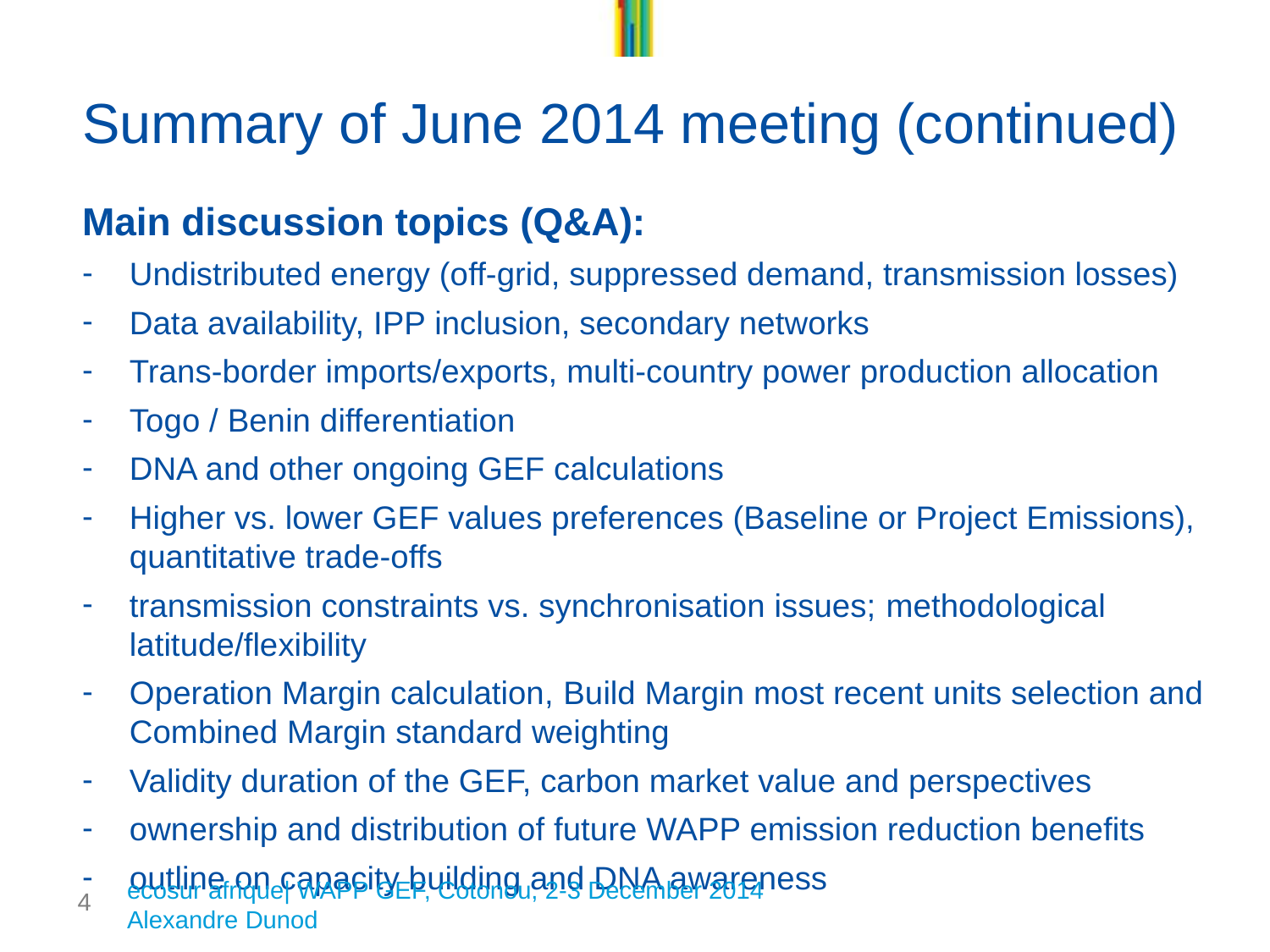

# Summary of June 2014 meeting (continued)
Main discussion topics (Q&A):
Undistributed energy (off-grid, suppressed demand, transmission losses)
Data availability, IPP inclusion, secondary networks
Trans-border imports/exports, multi-country power production allocation
Togo / Benin differentiation
DNA and other ongoing GEF calculations
Higher vs. lower GEF values preferences (Baseline or Project Emissions), quantitative trade-offs
transmission constraints vs. synchronisation issues; methodological latitude/flexibility
Operation Margin calculation, Build Margin most recent units selection and Combined Margin standard weighting
Validity duration of the GEF, carbon market value and perspectives
ownership and distribution of future WAPP emission reduction benefits
outline on capacity building and DNA awareness
ecosur afrique| WAPP GEF, Cotonou, 2-3 December 2014			Alexandre Dunod